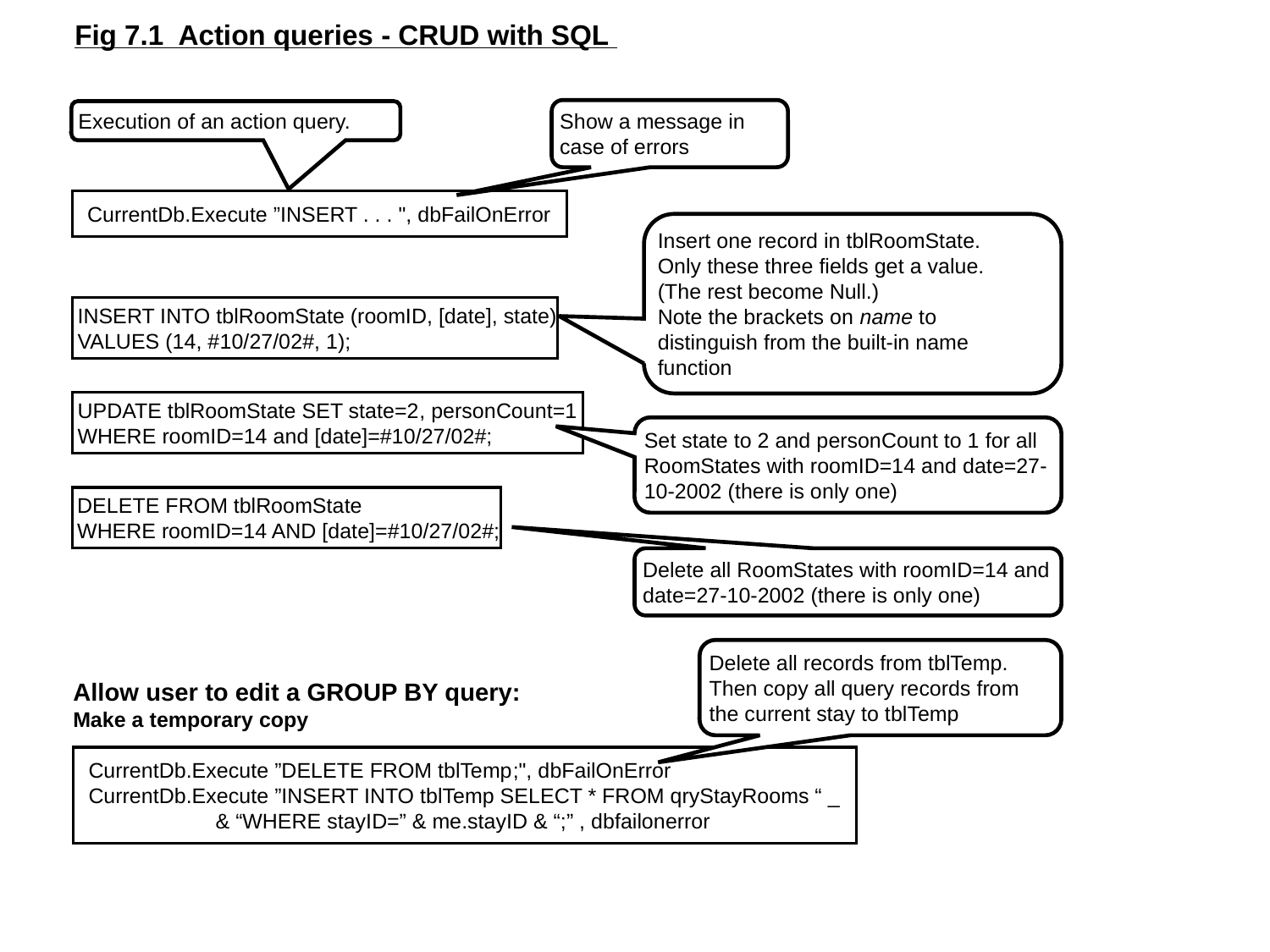

Fig 7.1  Action queries - CRUD with SQL
Show a message in case of errors
Execution of an action query.
CurrentDb.Execute ”INSERT . . . ", dbFailOnError
Insert one record in tblRoomState.
Only these three fields get a value.
(The rest become Null.)
Note the brackets on name to
distinguish from the built-in name function
INSERT INTO tblRoomState (roomID, [date], state)
VALUES (14, #10/27/02#, 1);
UPDATE tblRoomState SET state=2, personCount=1
WHERE roomID=14 and [date]=#10/27/02#;
Set state to 2 and personCount to 1 for all RoomStates with roomID=14 and date=27-10-2002 (there is only one)
DELETE FROM tblRoomState
WHERE roomID=14 AND [date]=#10/27/02#;
Delete all RoomStates with roomID=14 and date=27-10-2002 (there is only one)
Delete all records from tblTemp.
Then copy all query records from
the current stay to tblTemp
Allow user to edit a GROUP BY query:
Make a temporary copy
CurrentDb.Execute ”DELETE FROM tblTemp;", dbFailOnError
CurrentDb.Execute ”INSERT INTO tblTemp SELECT * FROM qryStayRooms “ _
	& “WHERE stayID=” & me.stayID & “;” , dbfailonerror